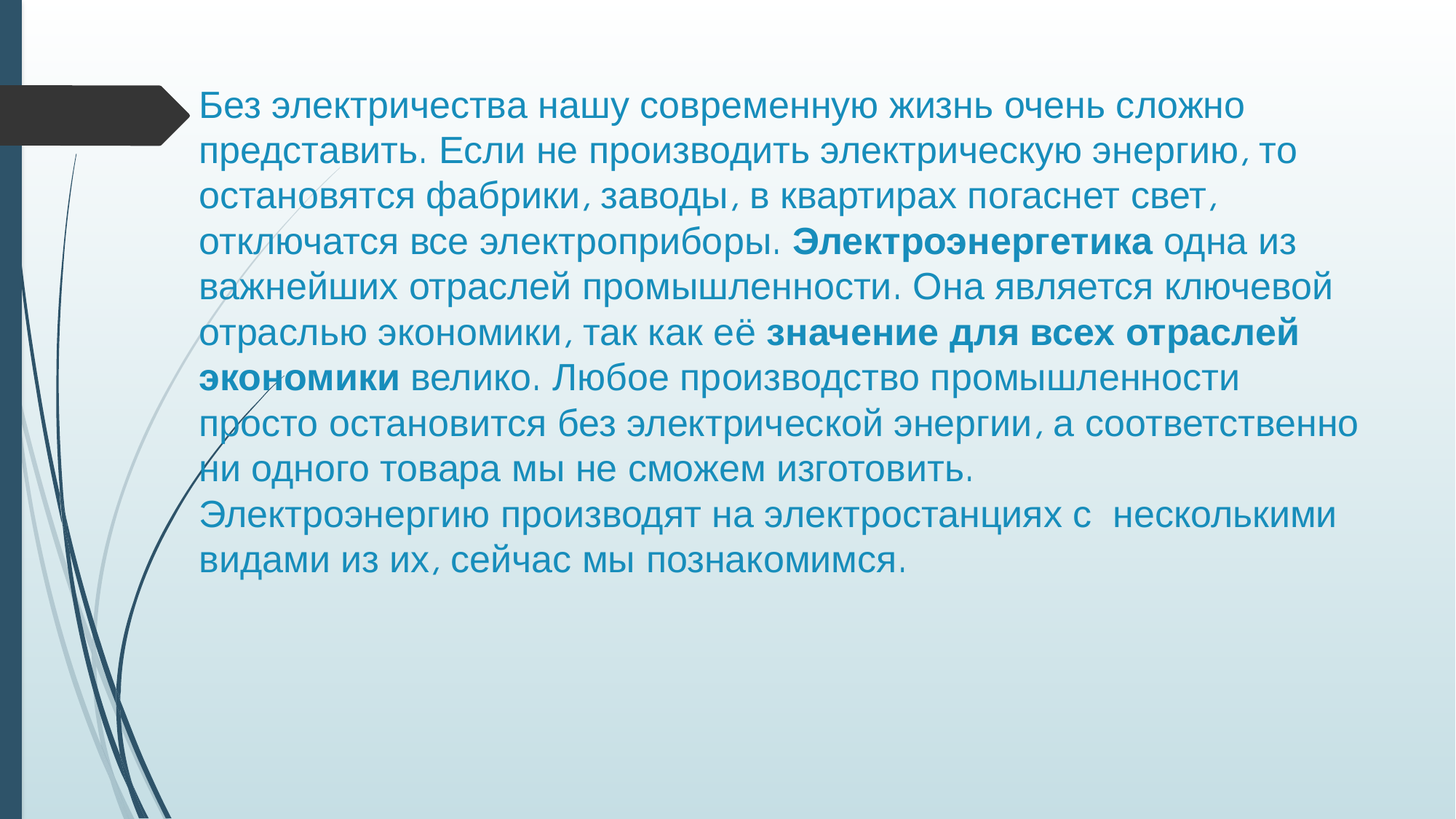

# Без электричества нашу современную жизнь очень сложно представить. Если не производить электрическую энергию, то остановятся фабрики, заводы, в квартирах погаснет свет, отключатся все электроприборы. Электроэнергетика одна из важнейших отраслей промышленности. Она является ключевой отраслью экономики, так как её значение для всех отраслей экономики велико. Любое производство промышленности просто остановится без электрической энергии, а соответственно ни одного товара мы не сможем изготовить. Электроэнергию производят на электростанциях с  несколькими видами из их, сейчас мы познакомимся.